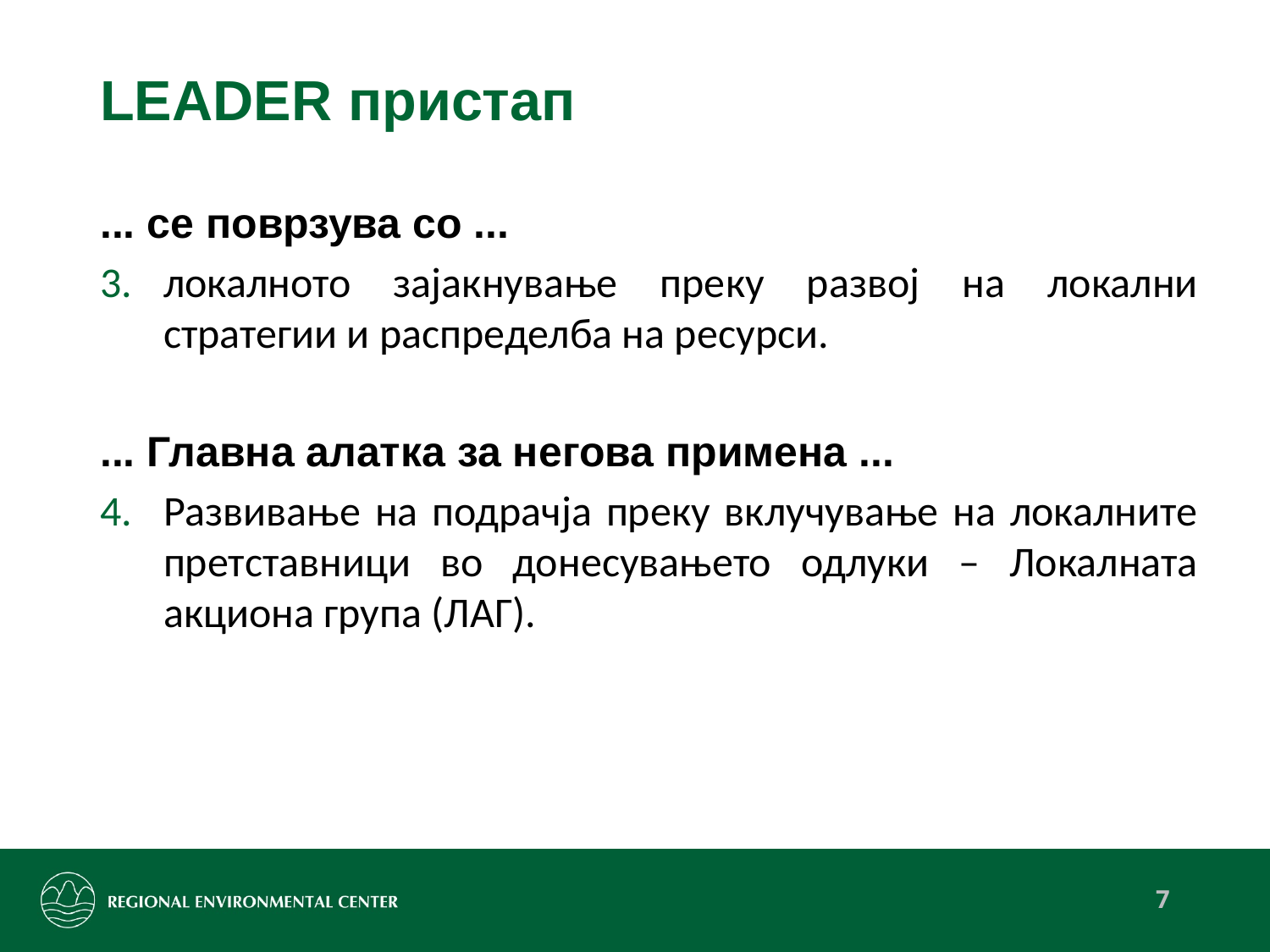

# LEADER пристап
... се поврзува со ...
локалното зајакнување преку развој на локални стратегии и распределба на ресурси.

... Главна алатка за негова примена ...
Развивање на подрачја преку вклучување на локалните претставници во донесувањето одлуки – Локалната акциона група (ЛАГ).
7